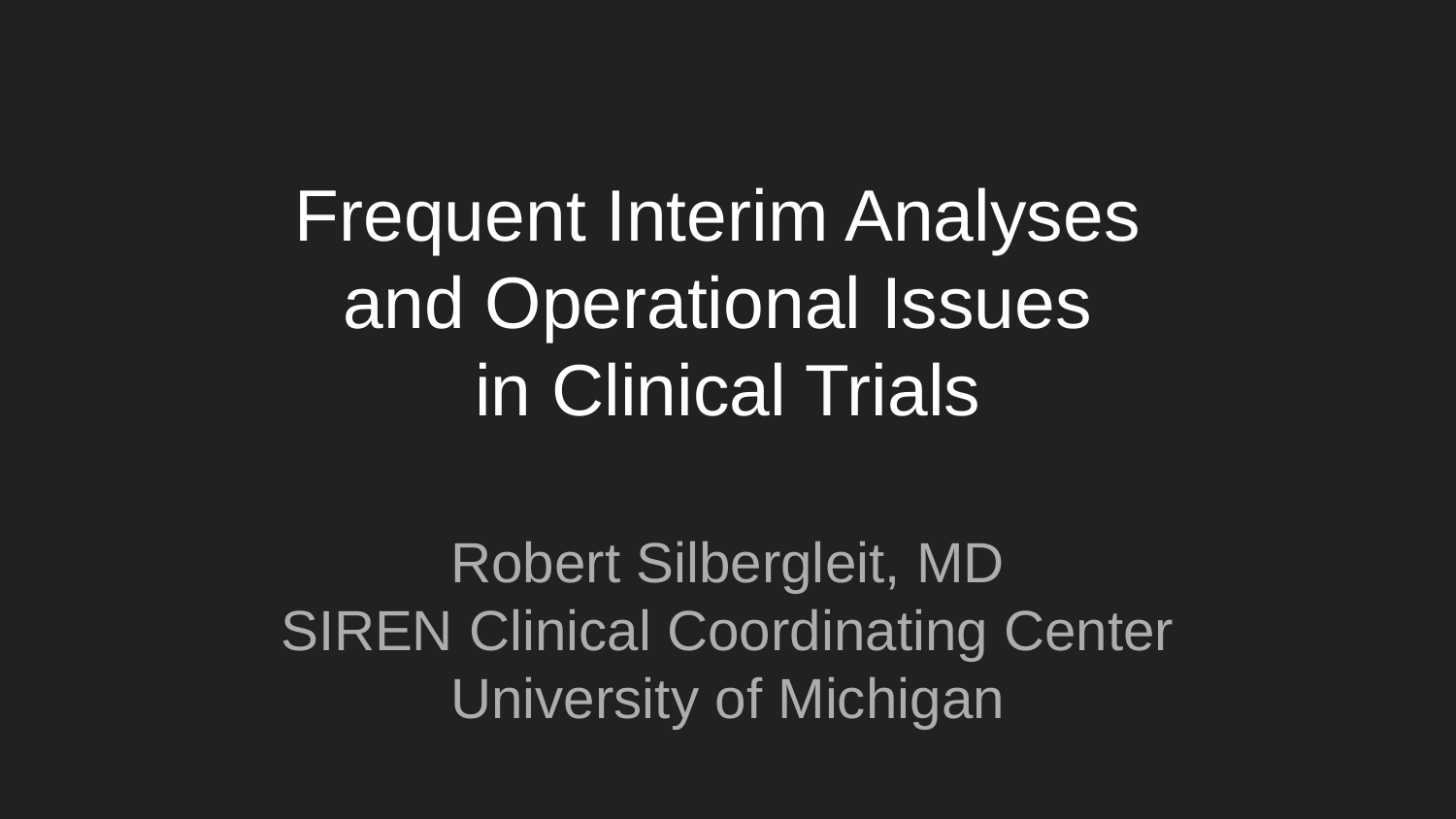

# Frequent Interim Analyses
and Operational Issues
in Clinical Trials
Robert Silbergleit, MD
SIREN Clinical Coordinating Center
University of Michigan